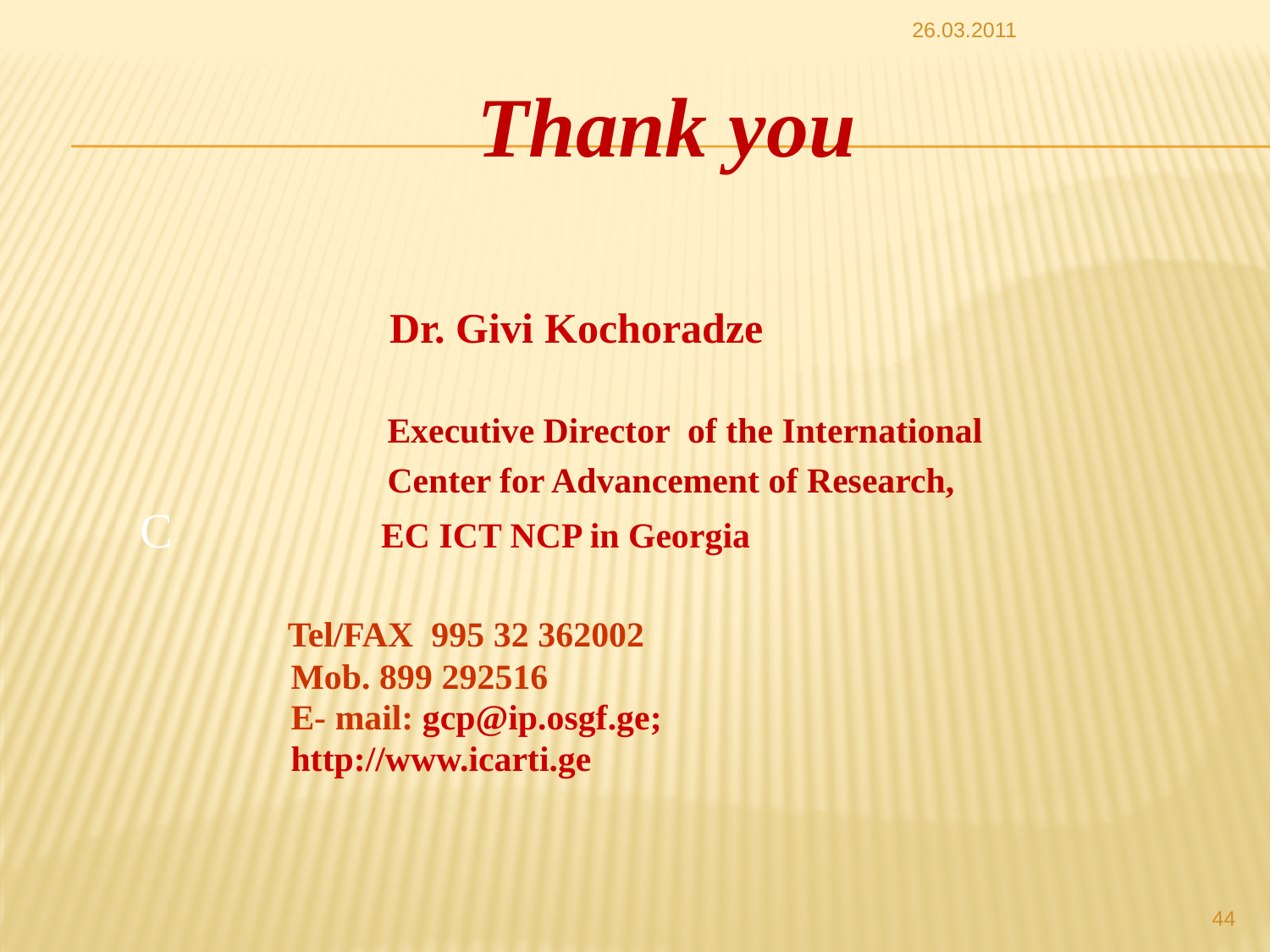

26.03.2011
Thank you

Dr. Givi Kochoradze

                                   Executive Director  of the International
                                   Center for Advancement of Research,
C                 EC ICT NCP in Georgia

              Tel/FAX  995 32 362002
                 Mob. 899 292516
                 E- mail: gcp@ip.osgf.ge;
                 http://www.icarti.ge

44